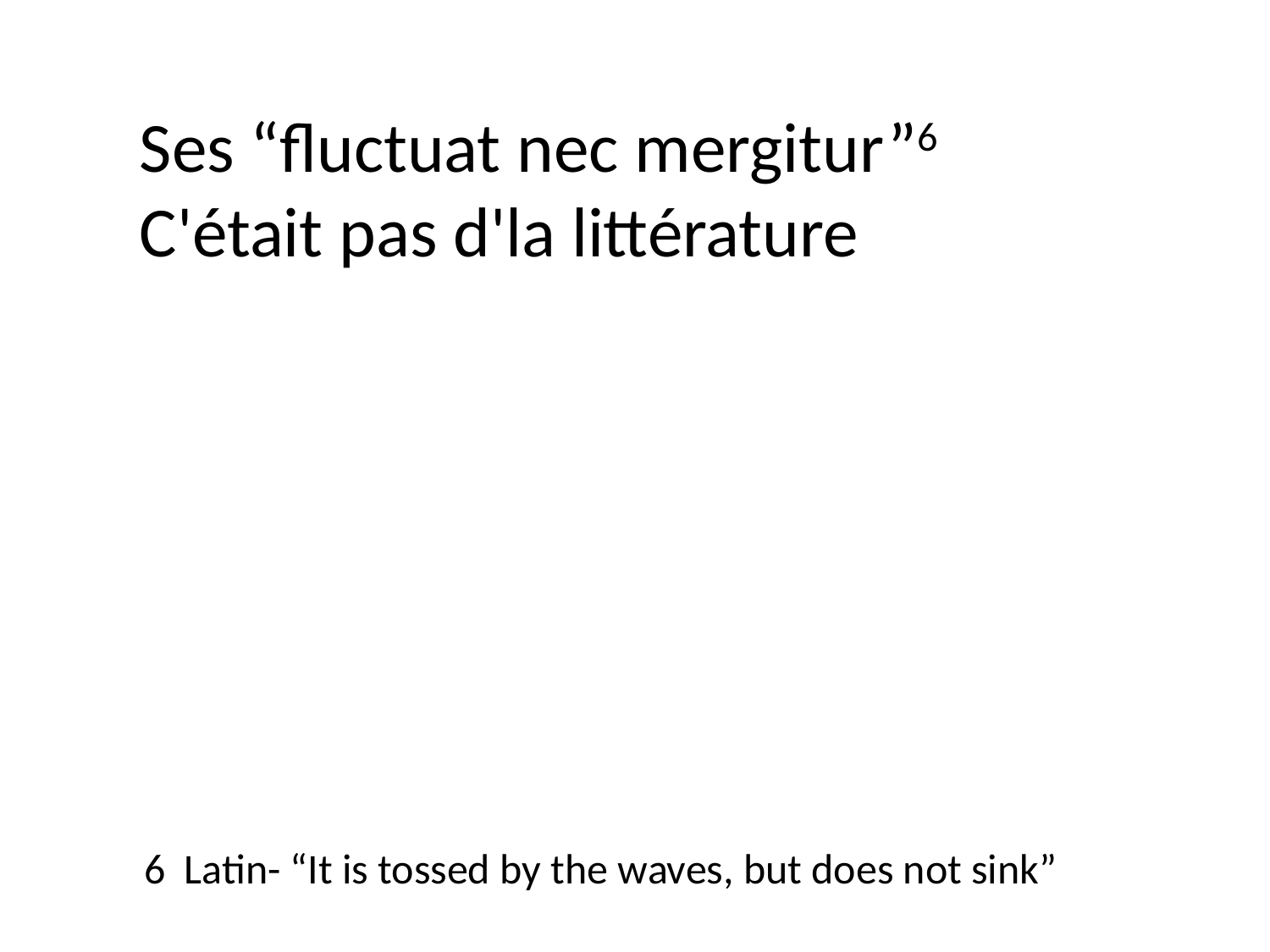

Ses “fluctuat nec mergitur”6
C'était pas d'la littérature
6  Latin- “It is tossed by the waves, but does not sink”